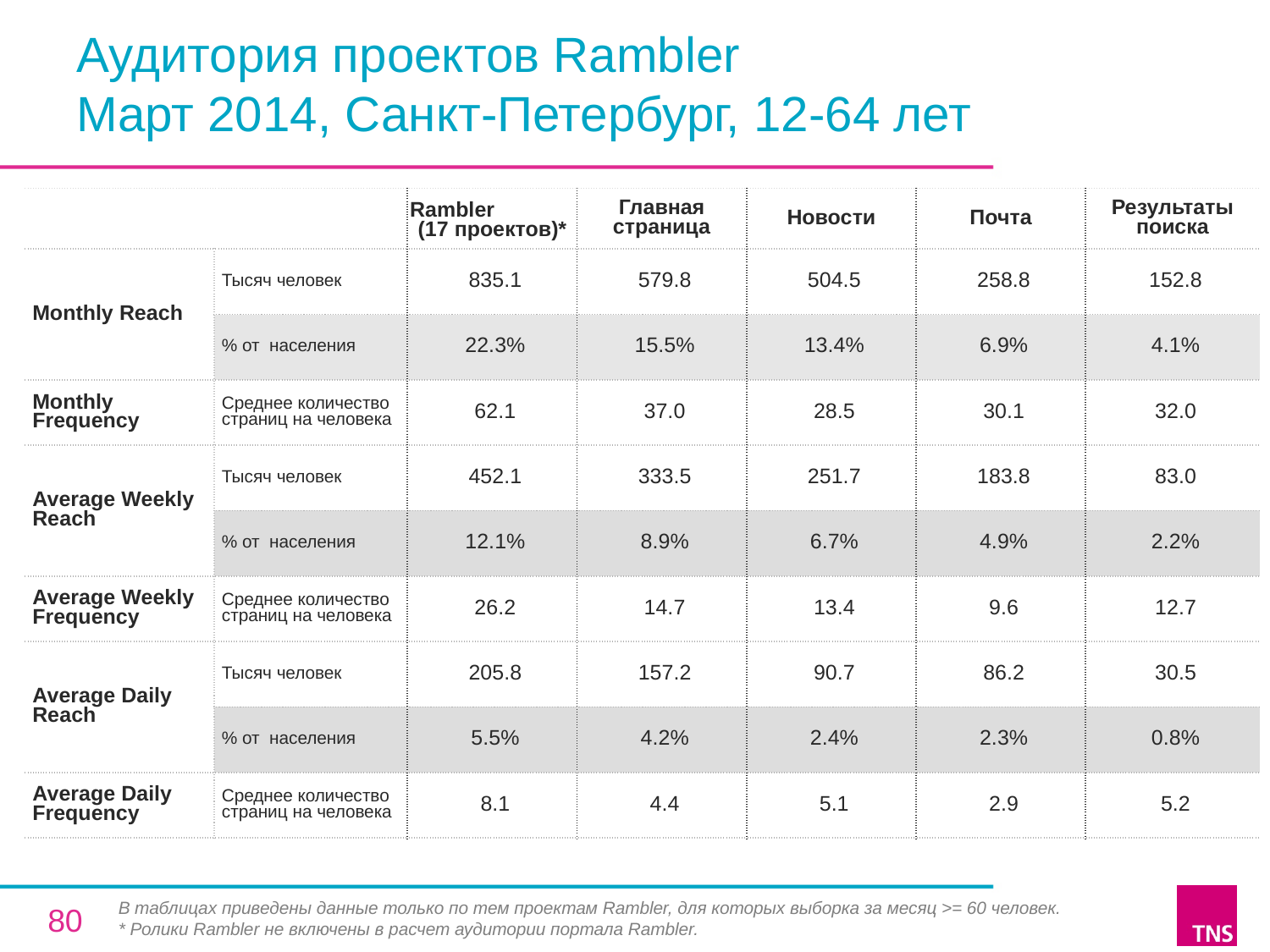

# Аудитория проектов Rambler Март 2014, Санкт-Петербург, 12-64 лет
|  |  | Rambler (17 проектов)\* | Главная страница | Новости | Почта | Результаты поиска |
| --- | --- | --- | --- | --- | --- | --- |
| Monthly Reach | Тысяч человек | 835.1 | 579.8 | 504.5 | 258.8 | 152.8 |
|  | % от населения | 22.3% | 15.5% | 13.4% | 6.9% | 4.1% |
| Monthly Frequency | Среднее количество страниц на человека | 62.1 | 37.0 | 28.5 | 30.1 | 32.0 |
| Average Weekly Reach | Тысяч человек | 452.1 | 333.5 | 251.7 | 183.8 | 83.0 |
|  | % от населения | 12.1% | 8.9% | 6.7% | 4.9% | 2.2% |
| Average Weekly Frequency | Среднее количество страниц на человека | 26.2 | 14.7 | 13.4 | 9.6 | 12.7 |
| Average Daily Reach | Тысяч человек | 205.8 | 157.2 | 90.7 | 86.2 | 30.5 |
|  | % от населения | 5.5% | 4.2% | 2.4% | 2.3% | 0.8% |
| Average Daily Frequency | Среднее количество страниц на человека | 8.1 | 4.4 | 5.1 | 2.9 | 5.2 |
В таблицах приведены данные только по тем проектам Rambler, для которых выборка за месяц >= 60 человек.
* Ролики Rambler не включены в расчет аудитории портала Rambler.
80